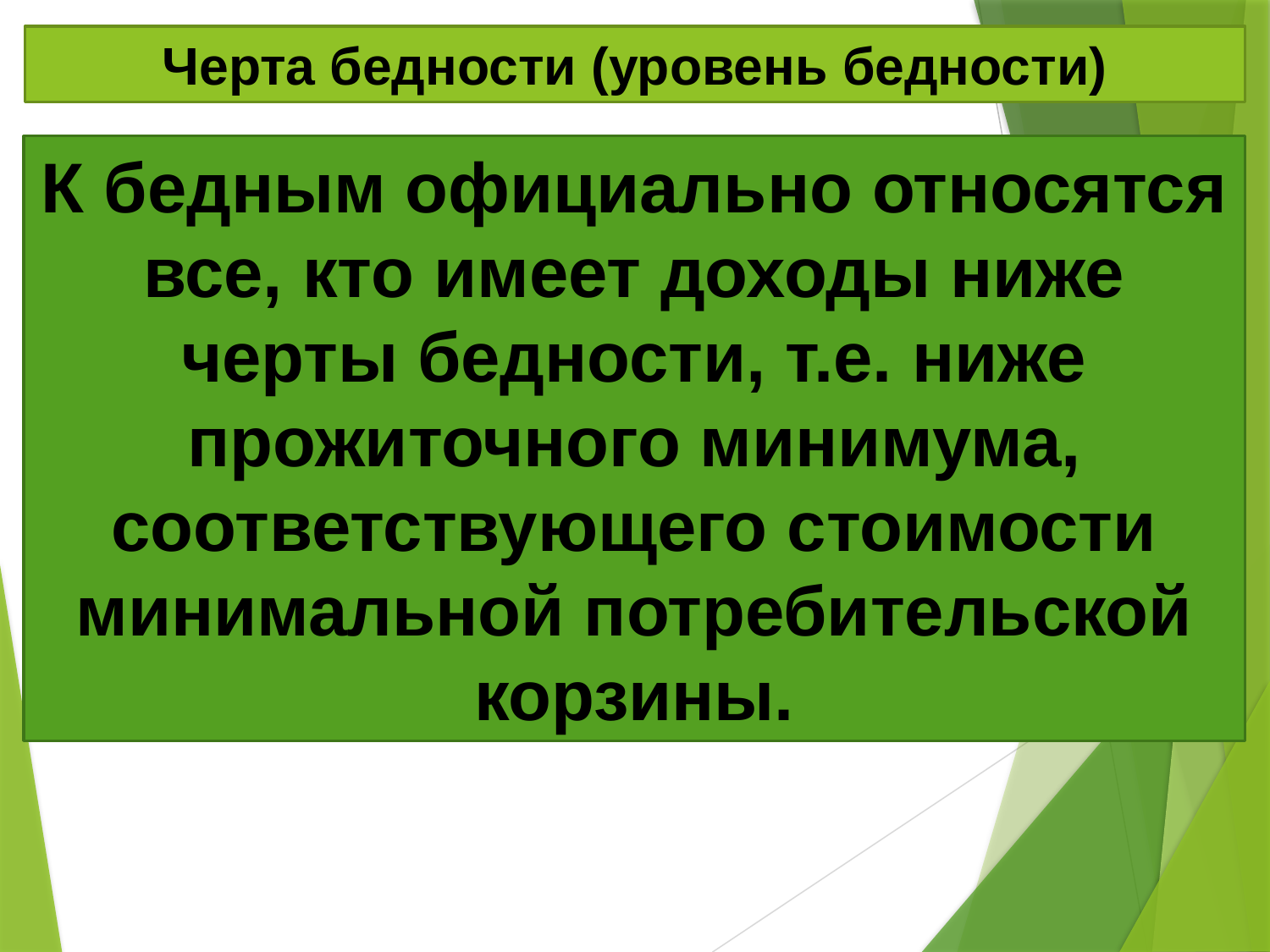

Черта бедности (уровень бедности)
К бедным официально относятся все, кто имеет доходы ниже черты бедности, т.е. ниже прожиточного минимума, соответствующего стоимости минимальной потребительской корзины.